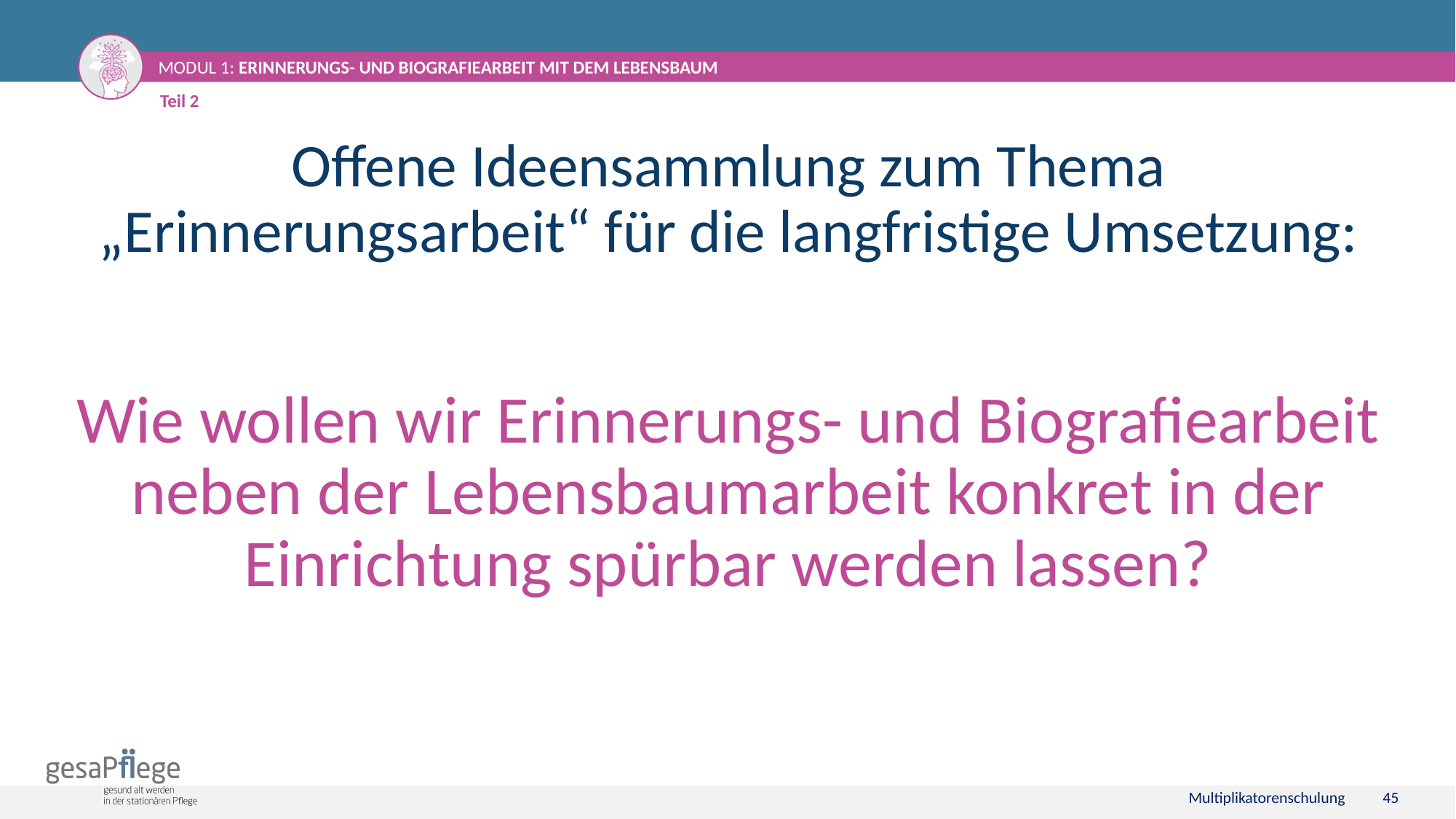

Teil 2
# Offene Ideensammlung zum Thema „Erinnerungsarbeit“ für die langfristige Umsetzung:
Wie wollen wir Erinnerungs- und Biografiearbeit neben der Lebensbaumarbeit konkret in der Einrichtung spürbar werden lassen?
Multiplikatorenschulung
45